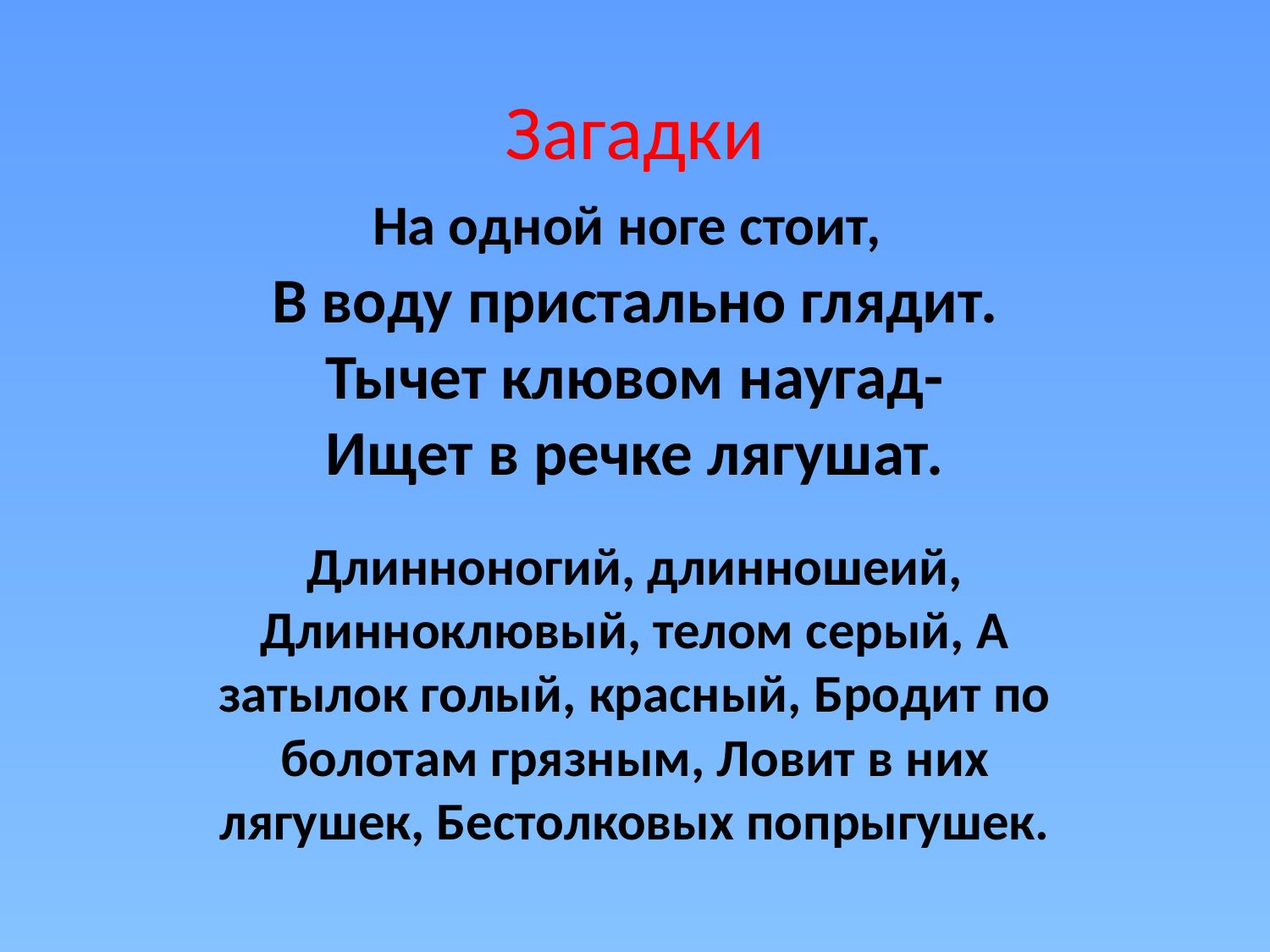

# Загадки На одной ноге стоит, В воду пристально глядит. Тычет клювом наугад- Ищет в речке лягушат.
Длинноногий, длинношеий, Длинноклювый, телом серый, А затылок голый, красный, Бродит по болотам грязным, Ловит в них лягушек, Бестолковых попрыгушек.